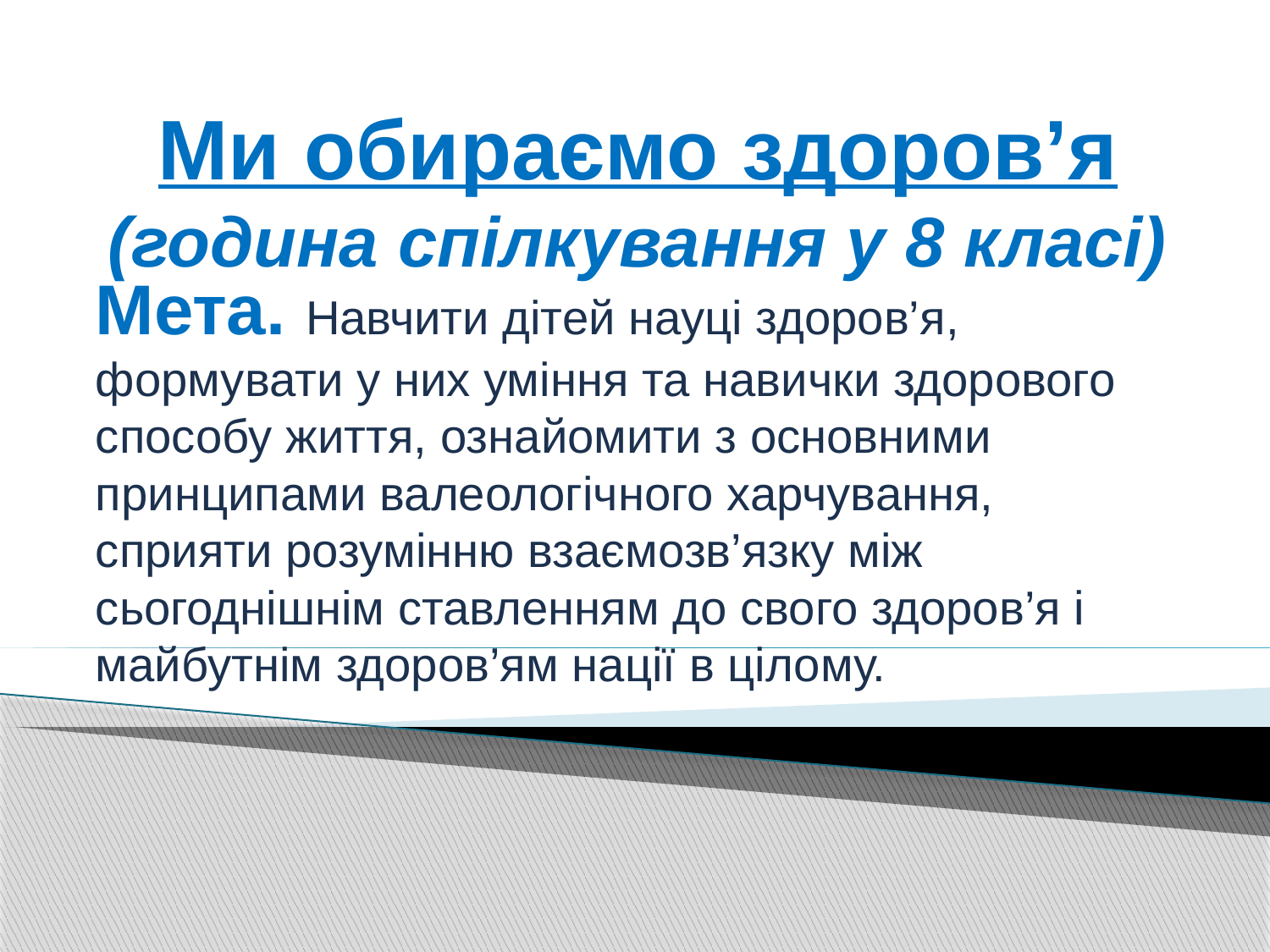

# Ми обираємо здоров’я (година спілкування у 8 класі)
Мета. Навчити дітей науці здоров’я, формувати у них уміння та навички здорового способу життя, ознайомити з основними принципами валеологічного харчування, сприяти розумінню взаємозв’язку між сьогоднішнім ставленням до свого здоров’я і майбутнім здоров’ям нації в цілому.